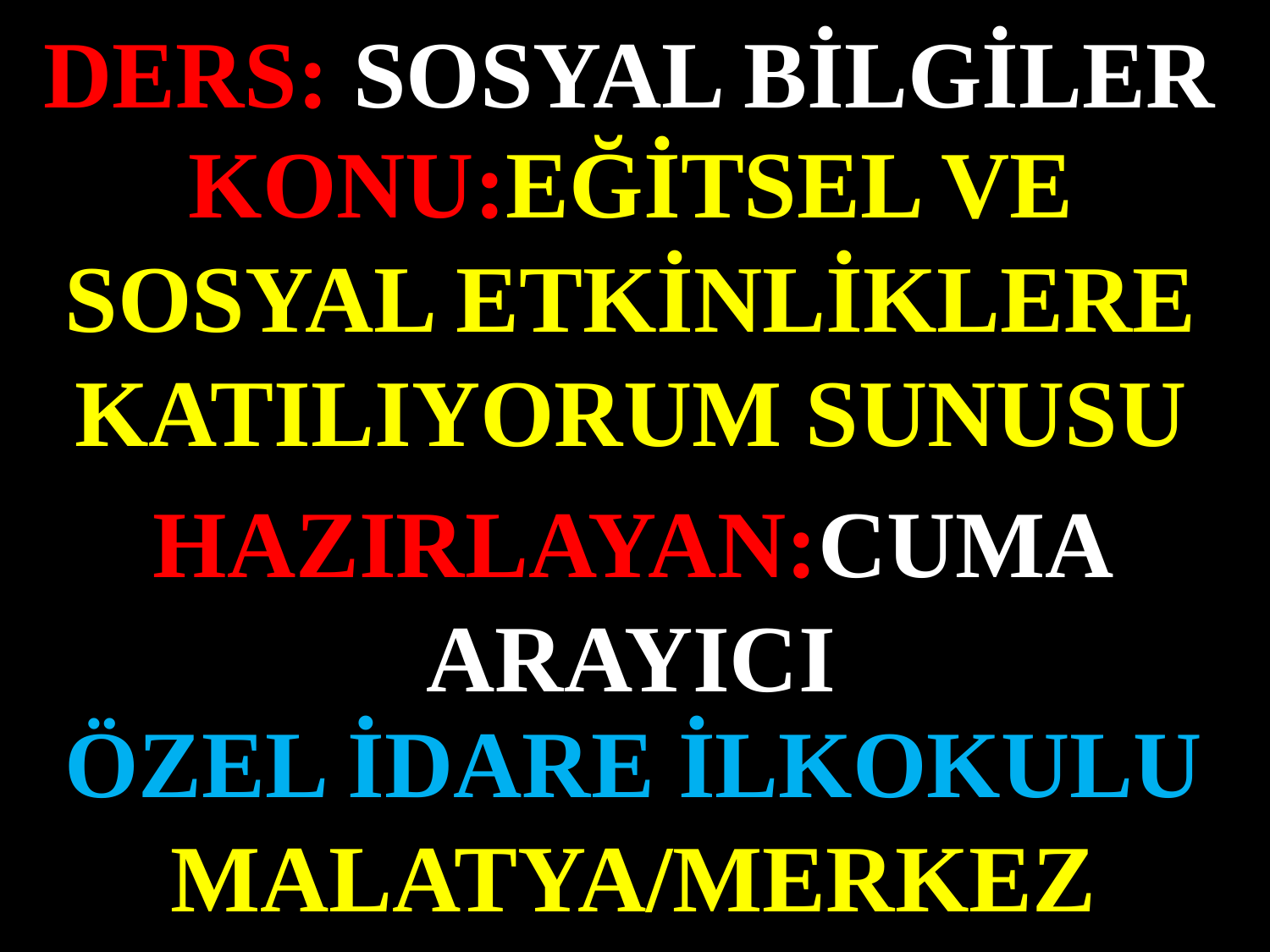

DERS: SOSYAL BİLGİLER
KONU:EĞİTSEL VE SOSYAL ETKİNLİKLERE KATILIYORUM SUNUSU
#
HAZIRLAYAN:CUMA ARAYICI
ÖZEL İDARE İLKOKULU MALATYA/MERKEZ